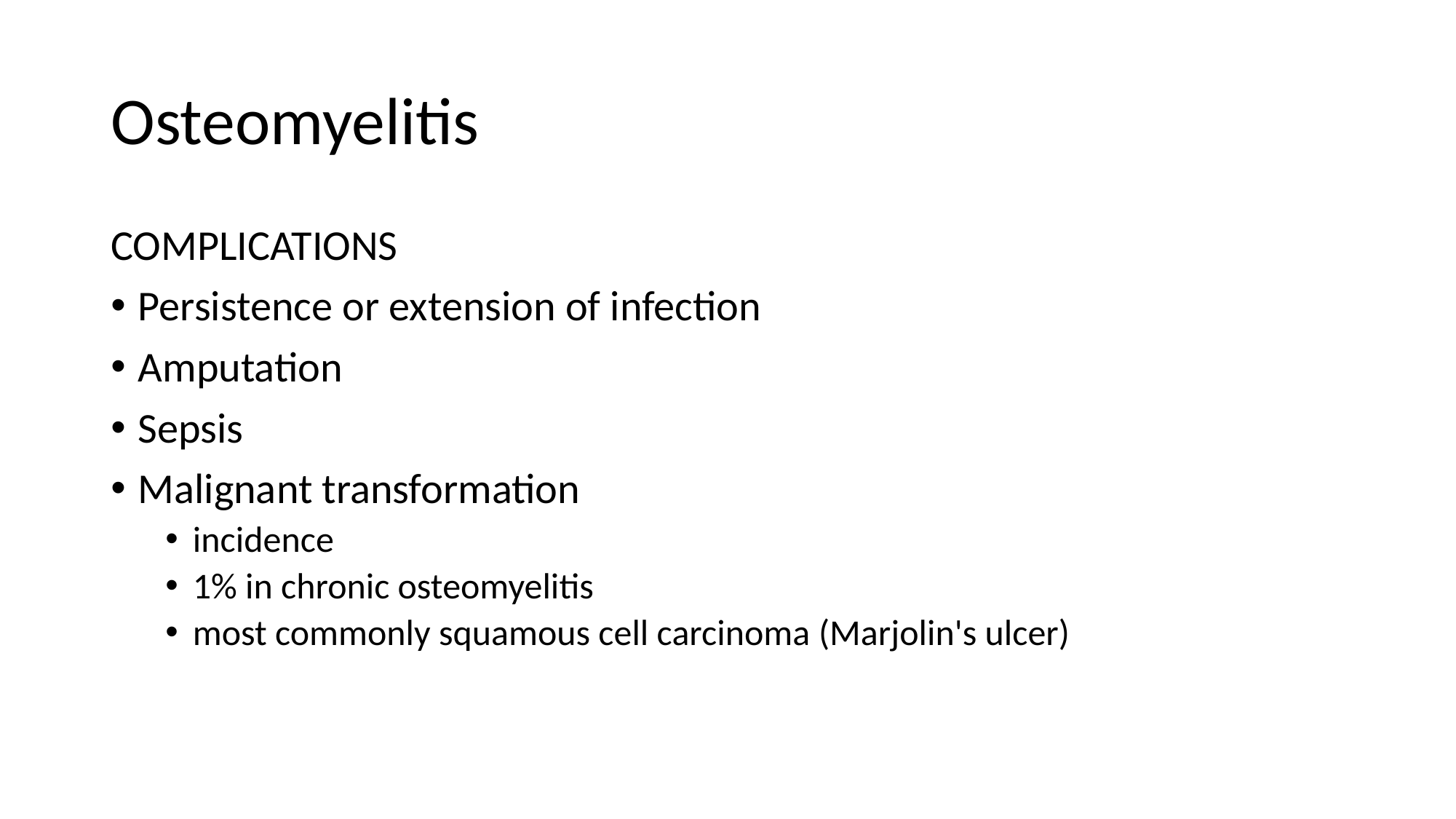

# Osteomyelitis
COMPLICATIONS
Persistence or extension of infection
Amputation
Sepsis
Malignant transformation
incidence
1% in chronic osteomyelitis
most commonly squamous cell carcinoma (Marjolin's ulcer)